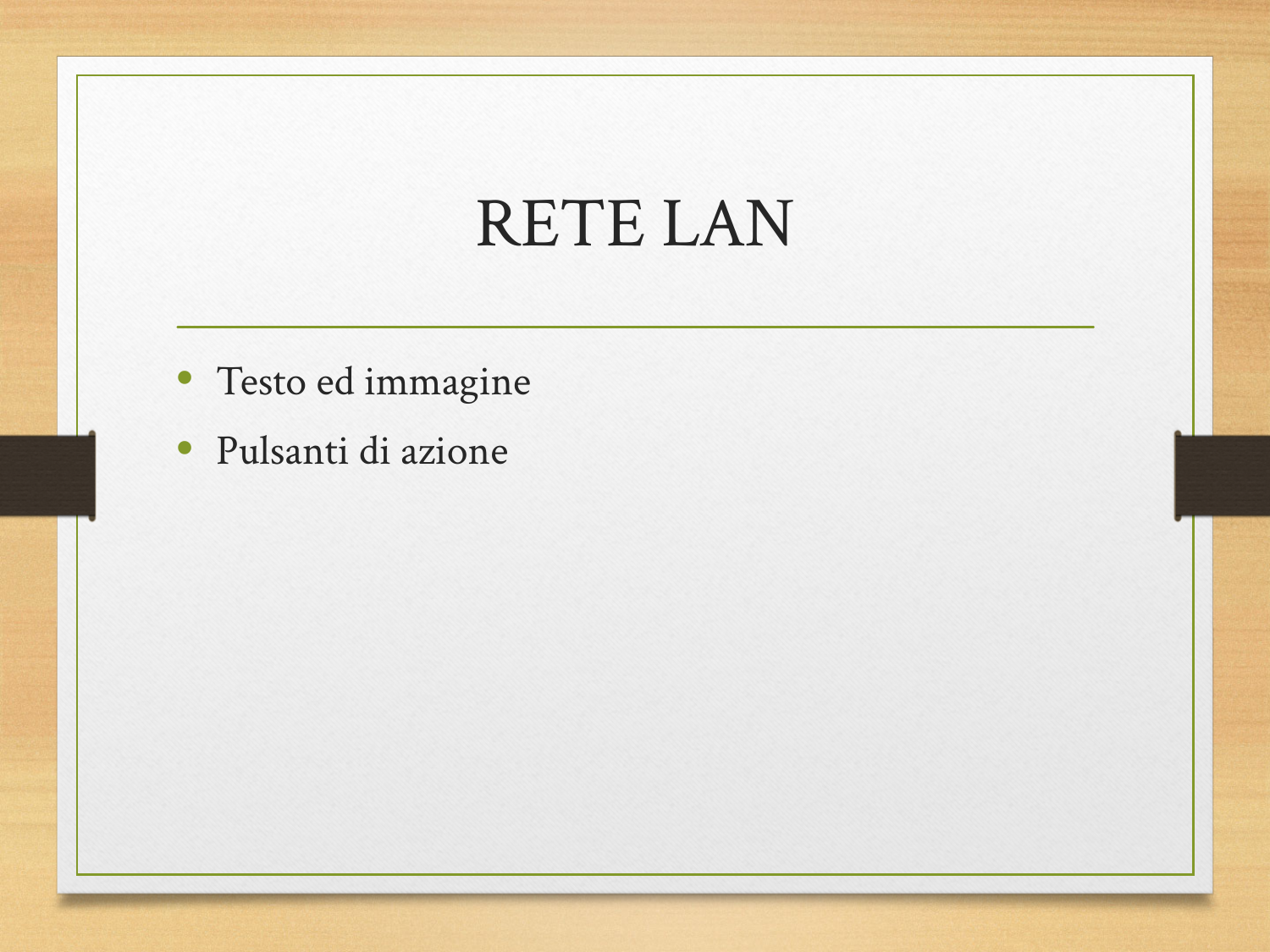

# RETE LAN
Testo ed immagine
Pulsanti di azione